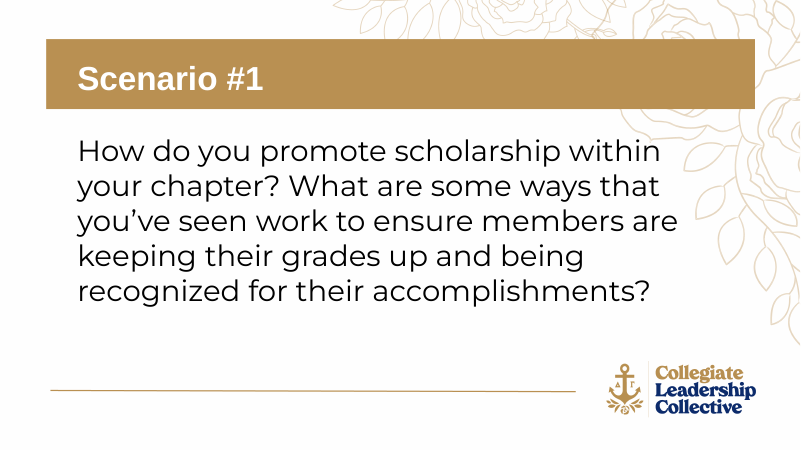

Scenario #1
How do you promote scholarship within your chapter? What are some ways that you’ve seen work to ensure members are keeping their grades up and being recognized for their accomplishments?